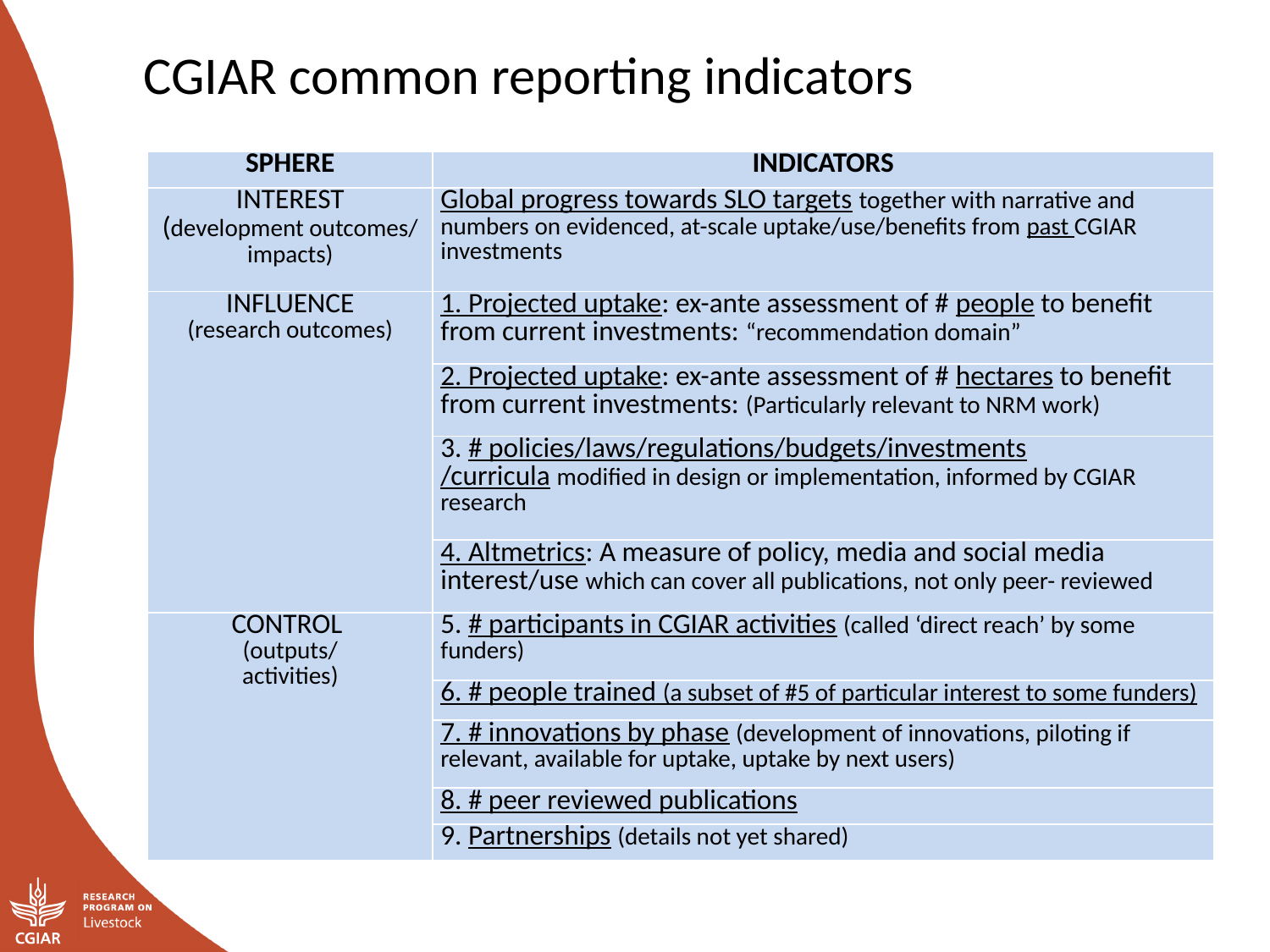

CGIAR common reporting indicators
| SPHERE | INDICATORS |
| --- | --- |
| INTEREST (development outcomes/ impacts) | Global progress towards SLO targets together with narrative and numbers on evidenced, at-scale uptake/use/benefits from past CGIAR investments |
| INFLUENCE (research outcomes) | 1. Projected uptake: ex-ante assessment of # people to benefit from current investments: “recommendation domain” |
|  | 2. Projected uptake: ex-ante assessment of # hectares to benefit from current investments: (Particularly relevant to NRM work) |
|  | 3. # policies/laws/regulations/budgets/investments /curricula modified in design or implementation, informed by CGIAR research |
|  | 4. Altmetrics: A measure of policy, media and social media interest/use which can cover all publications, not only peer- reviewed |
| CONTROL (outputs/ activities) | 5. # participants in CGIAR activities (called ‘direct reach’ by some funders) |
|  | 6. # people trained (a subset of #5 of particular interest to some funders) |
|  | 7. # innovations by phase (development of innovations, piloting if relevant, available for uptake, uptake by next users) |
|  | 8. # peer reviewed publications |
|  | 9. Partnerships (details not yet shared) |